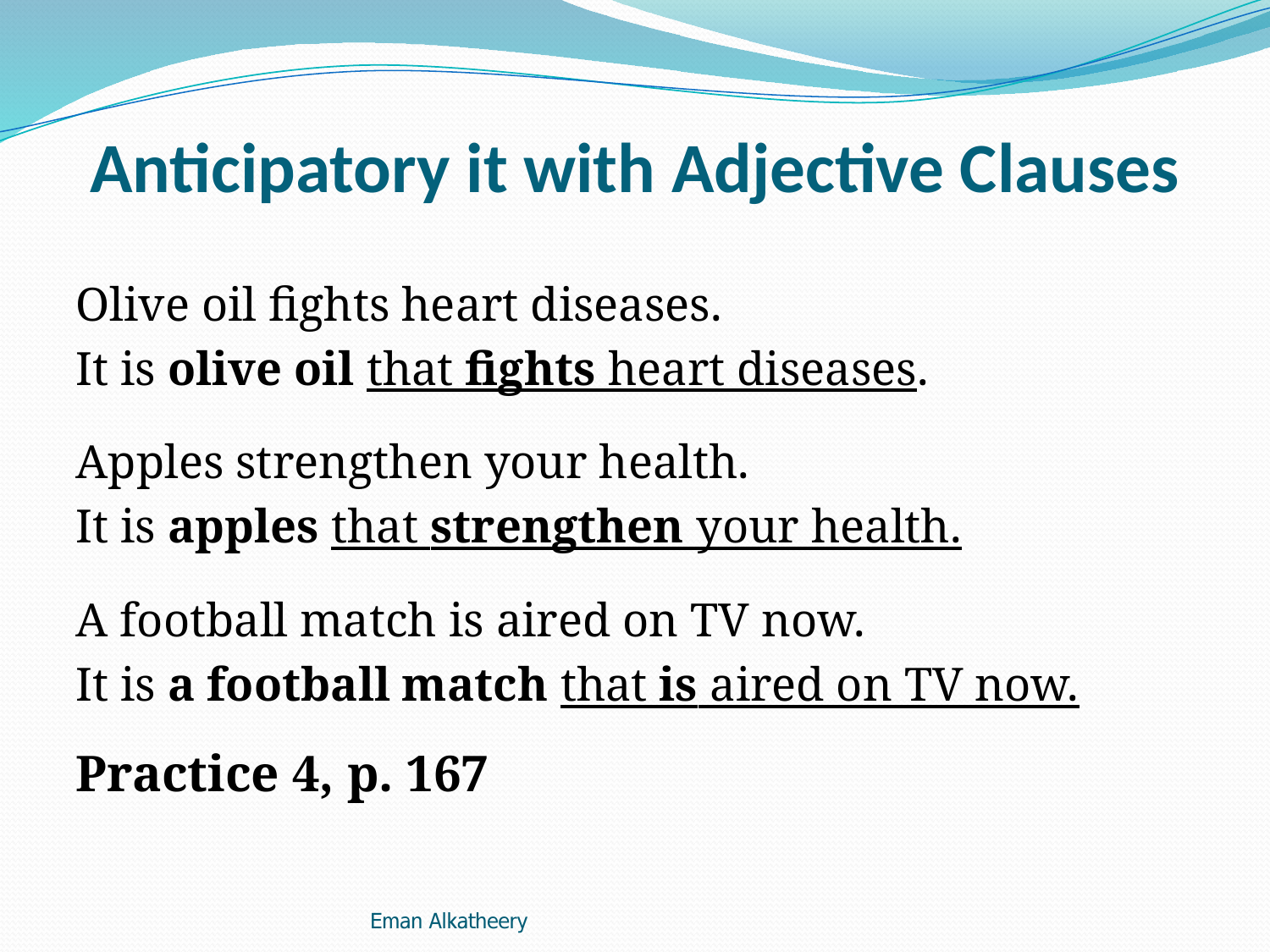

# Anticipatory it with Adjective Clauses
Olive oil fights heart diseases.
It is olive oil that fights heart diseases.

Apples strengthen your health.
It is apples that strengthen your health.

A football match is aired on TV now.
It is a football match that is aired on TV now.

Practice 4, p. 167
Eman Alkatheery